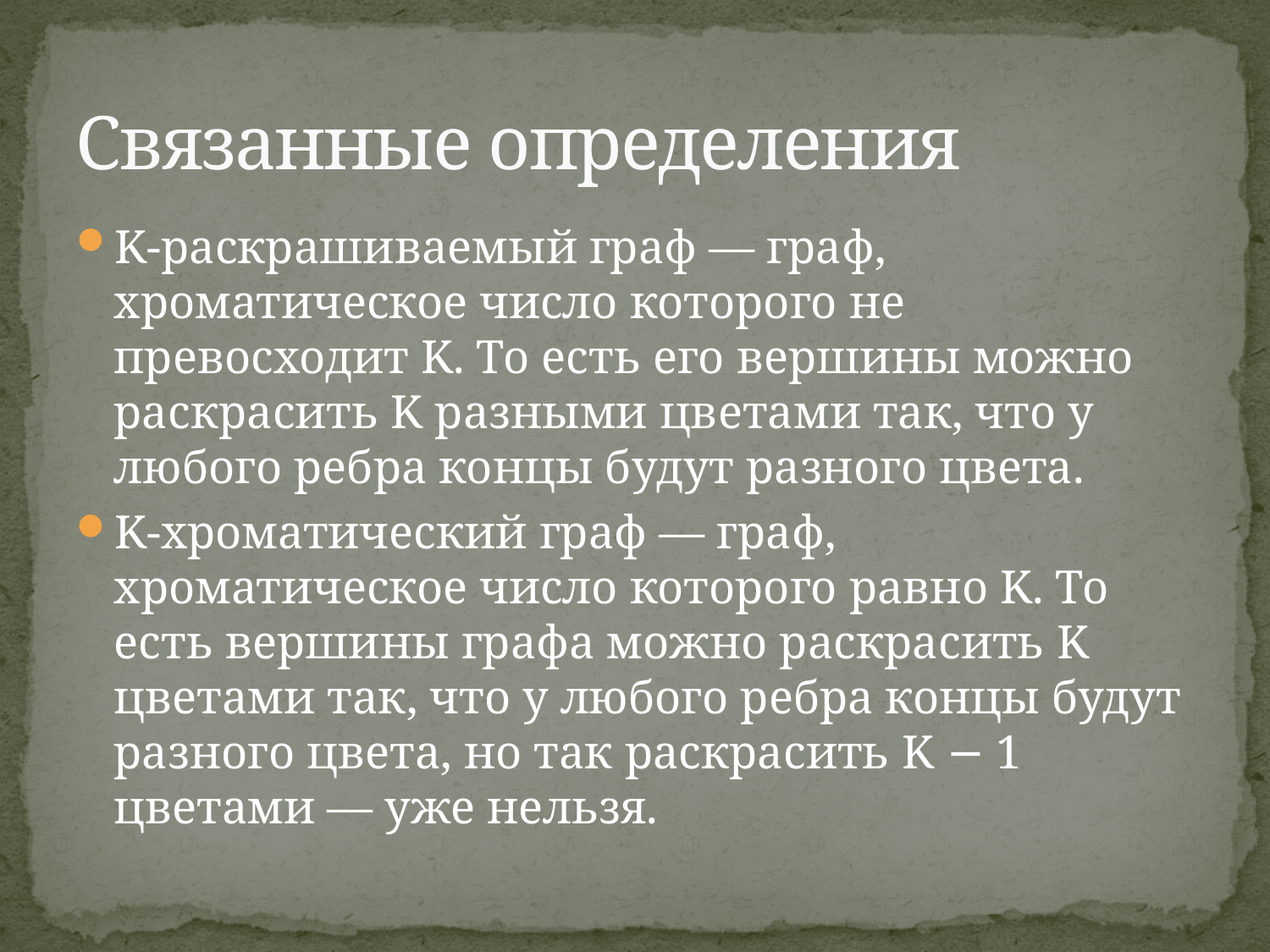

# Связанные определения
K-раскрашиваемый граф — граф, хроматическое число которого не превосходит K. То есть его вершины можно раскрасить K разными цветами так, что у любого ребра концы будут разного цвета.
K-хроматический граф — граф, хроматическое число которого равно K. То есть вершины графа можно раскрасить K цветами так, что у любого ребра концы будут разного цвета, но так раскрасить K − 1 цветами — уже нельзя.